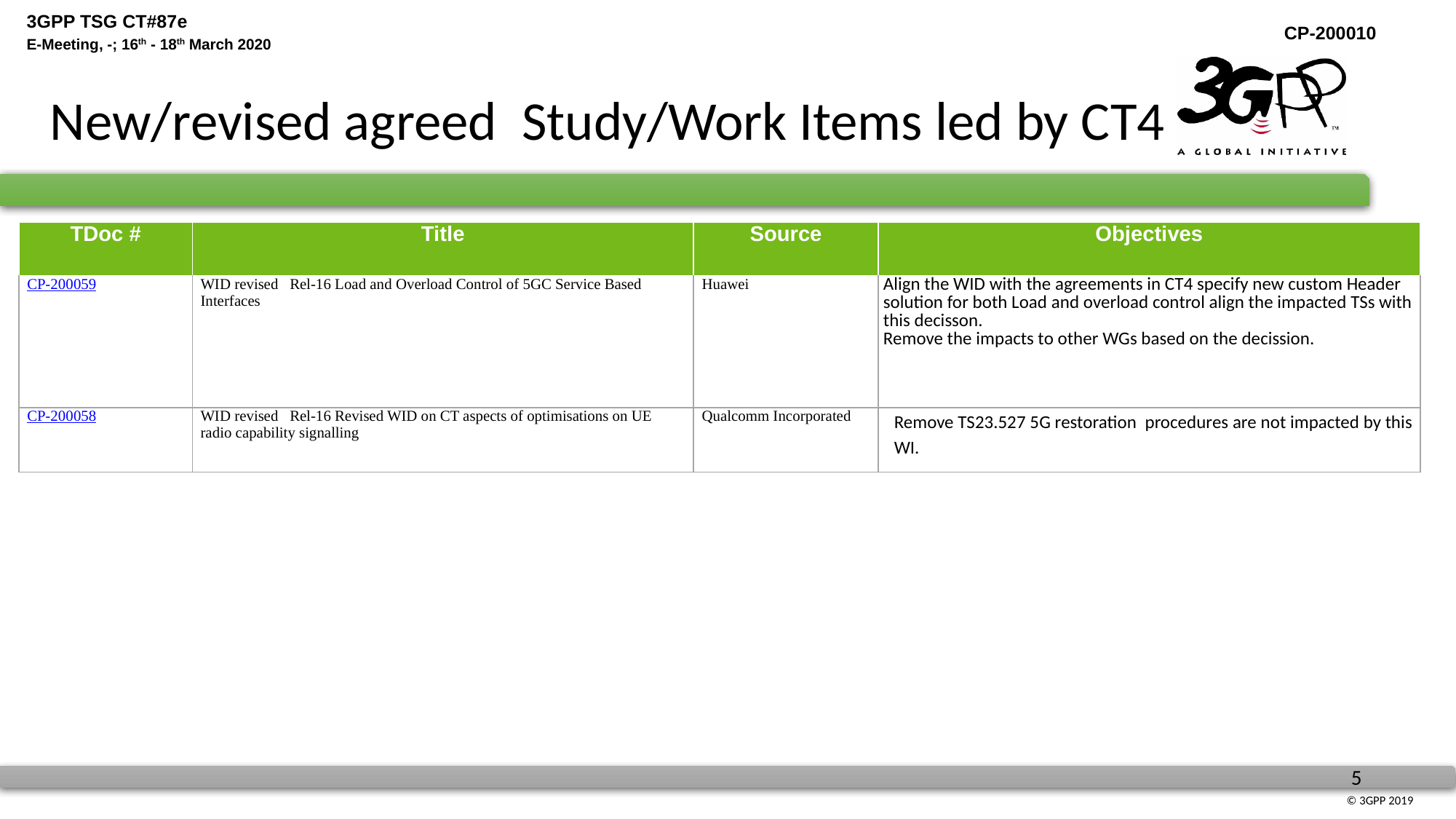

# New/revised agreed  Study/Work Items led by CT4
| TDoc # | Title | Source | Objectives |
| --- | --- | --- | --- |
| CP-200059 | WID revised Rel-16 Load and Overload Control of 5GC Service Based Interfaces | Huawei | Align the WID with the agreements in CT4 specify new custom Header solution for both Load and overload control align the impacted TSs with this decisson. Remove the impacts to other WGs based on the decission. |
| CP-200058 | WID revised Rel-16 Revised WID on CT aspects of optimisations on UE radio capability signalling | Qualcomm Incorporated | Remove TS23.527 5G restoration procedures are not impacted by this WI. |